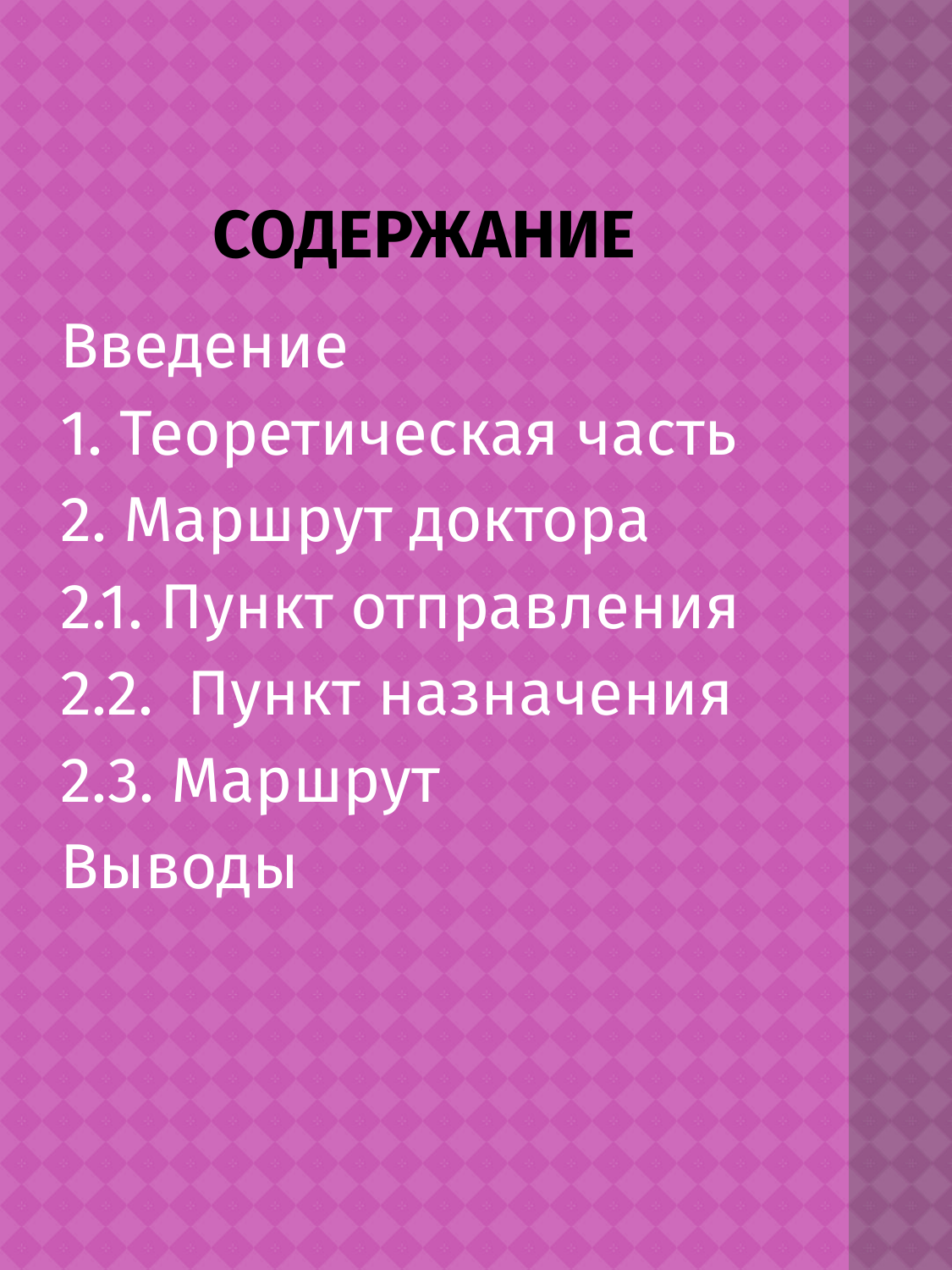

# Содержание
Введение
1. Теоретическая часть
2. Маршрут доктора
2.1. Пункт отправления
2.2.  Пункт назначения
2.3. Маршрут
Выводы